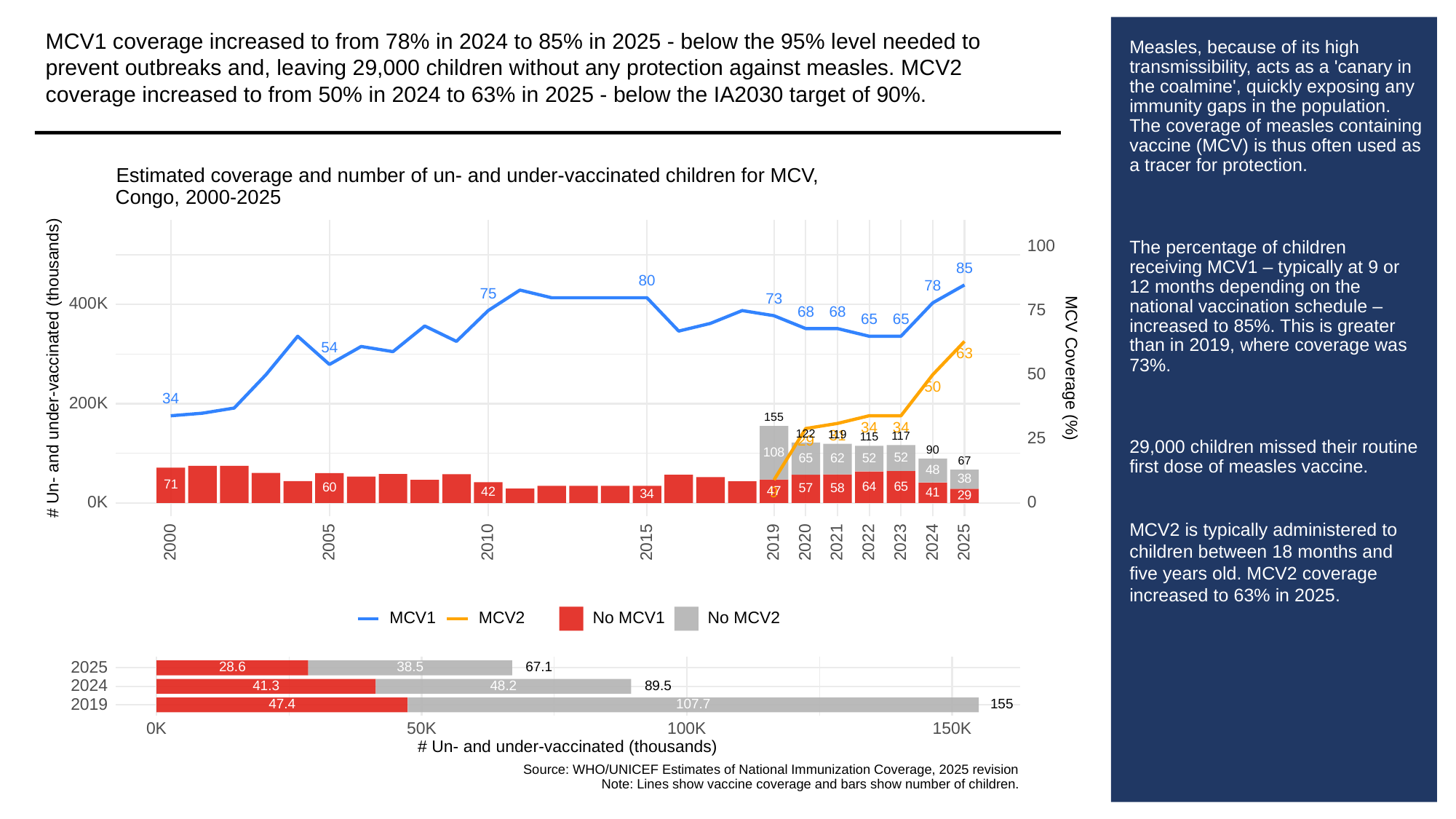

MCV1 coverage increased to from 78% in 2024 to 85% in 2025 - below the 95% level needed to prevent outbreaks and, leaving 29,000 children without any protection against measles. MCV2 coverage increased to from 50% in 2024 to 63% in 2025 - below the IA2030 target of 90%.
# Measles, because of its high transmissibility, acts as a 'canary in the coalmine', quickly exposing any immunity gaps in the population. The coverage of measles containing vaccine (MCV) is thus often used as a tracer for protection.

The percentage of children receiving MCV1 – typically at 9 or 12 months depending on the national vaccination schedule – increased to 85%. This is greater than in 2019, where coverage was 73%.

29,000 children missed their routine first dose of measles vaccine.

MCV2 is typically administered to children between 18 months and five years old. MCV2 coverage increased to 63% in 2025.

Estimated coverage and number of un- and under-vaccinated children for MCV,
Congo, 2000-2025

100

85
80
78

75
73
400K

75
68
68
65
65

54
63

# Un- and under-vaccinated (thousands)
MCV Coverage (%)
50
50
34
200K

155
34
34

122
31
119
117
25
115
29

90
108
52

52
65
62
67

48

38

71

65

64

60
58
57

47
9
42
41

34
29
0K
0

2023
2000
2005
2010
2015
2019
2020
2021
2022
2024
2025

MCV1
MCV2
No MCV1
No MCV2

2025
38.5
28.6
67.1

2024
41.3
48.2
89.5

2019
107.7
155
47.4

0K
50K
100K
150K
# Un- and under-vaccinated (thousands)
Source: WHO/UNICEF Estimates of National Immunization Coverage, 2025 revision
Note: Lines show vaccine coverage and bars show number of children.